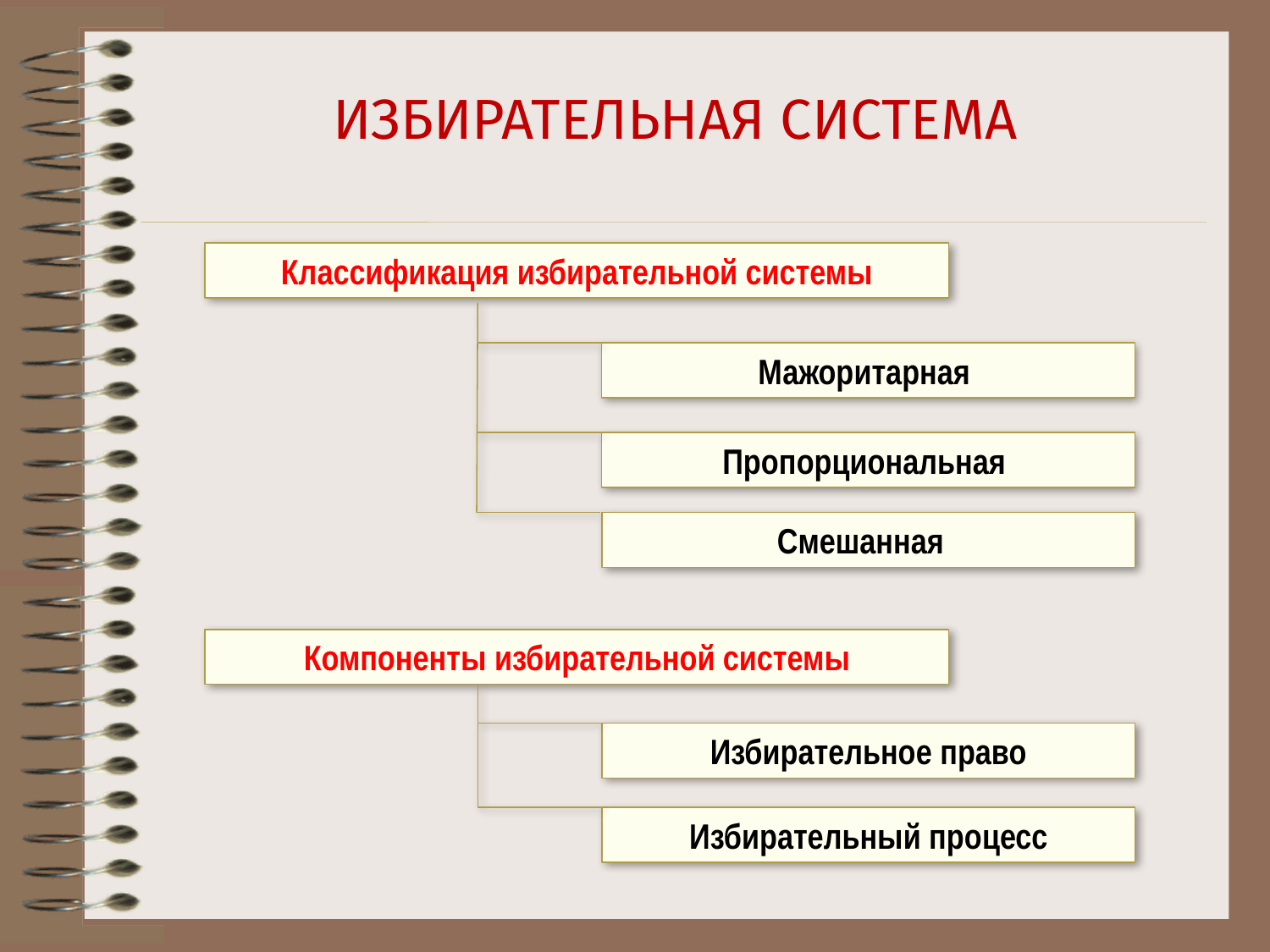

ИЗБИРАТЕЛЬНАЯ СИСТЕМА
Классификация избирательной системы

Мажоритарная

Пропорциональная

Смешанная
Компоненты избирательной системы

Избирательное право

Избирательный процесс